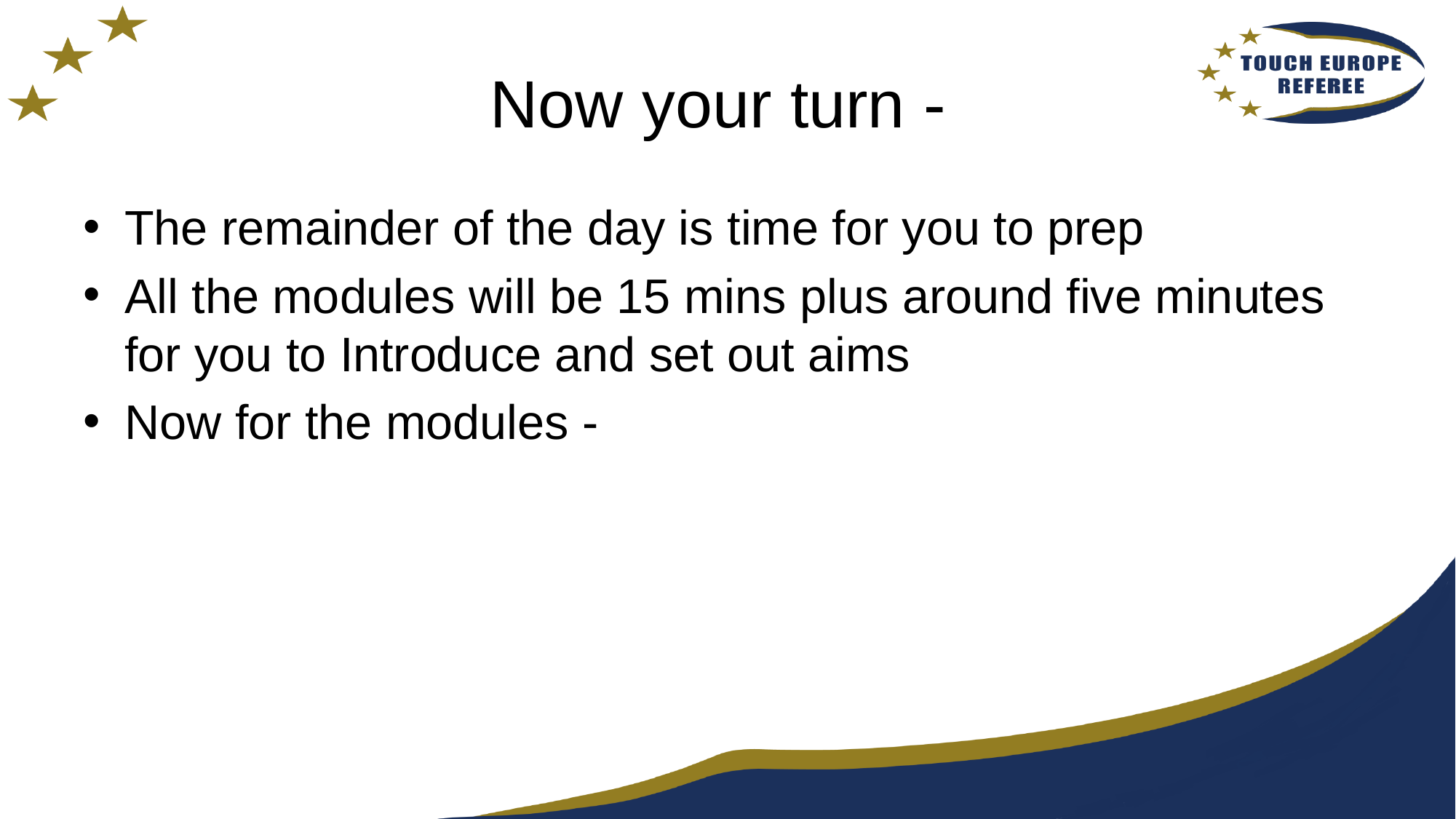

# Now your turn -
The remainder of the day is time for you to prep
All the modules will be 15 mins plus around five minutes for you to Introduce and set out aims
Now for the modules -